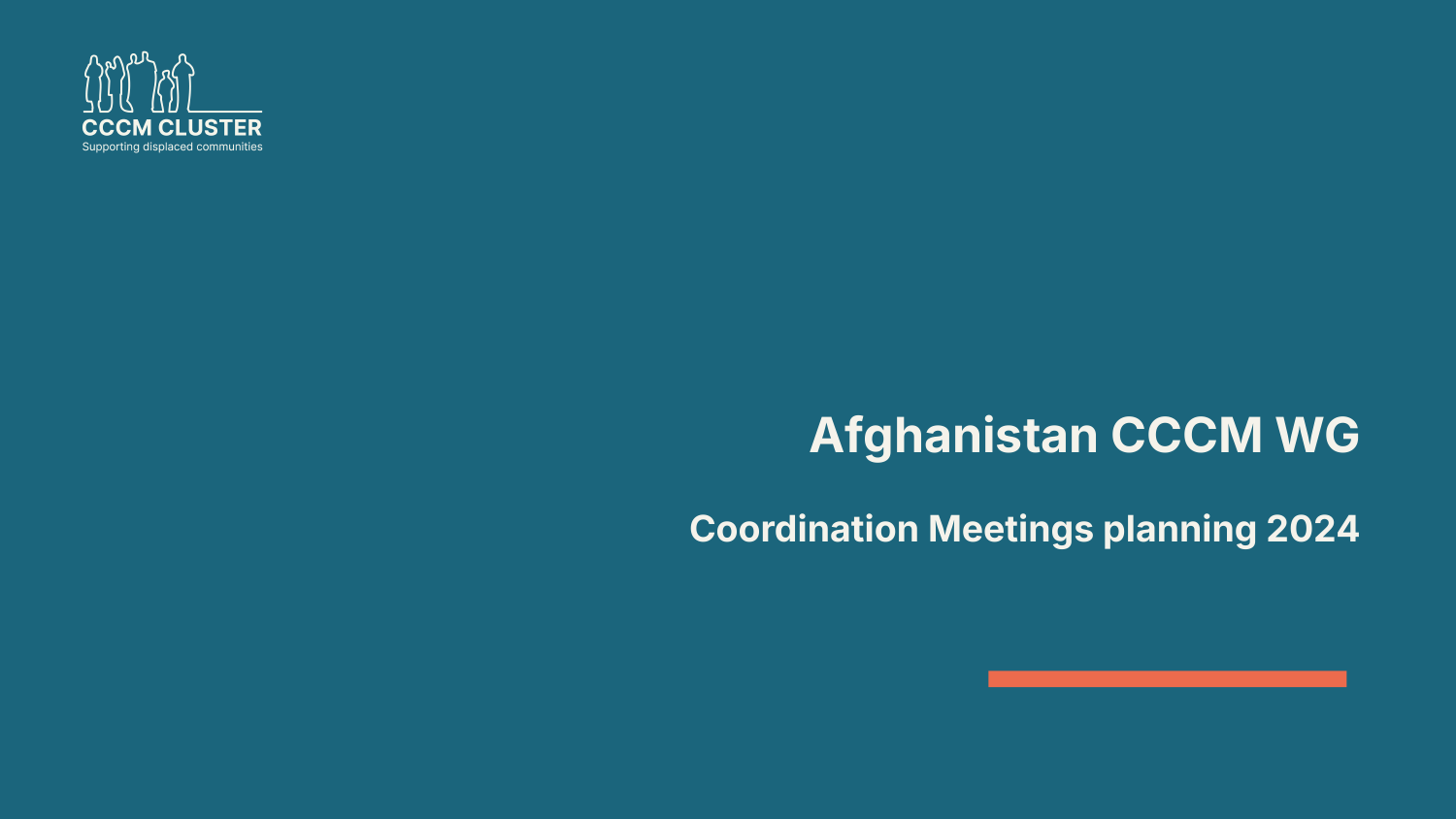

# Afghanistan CCCM WG Coordination Meetings planning 2024